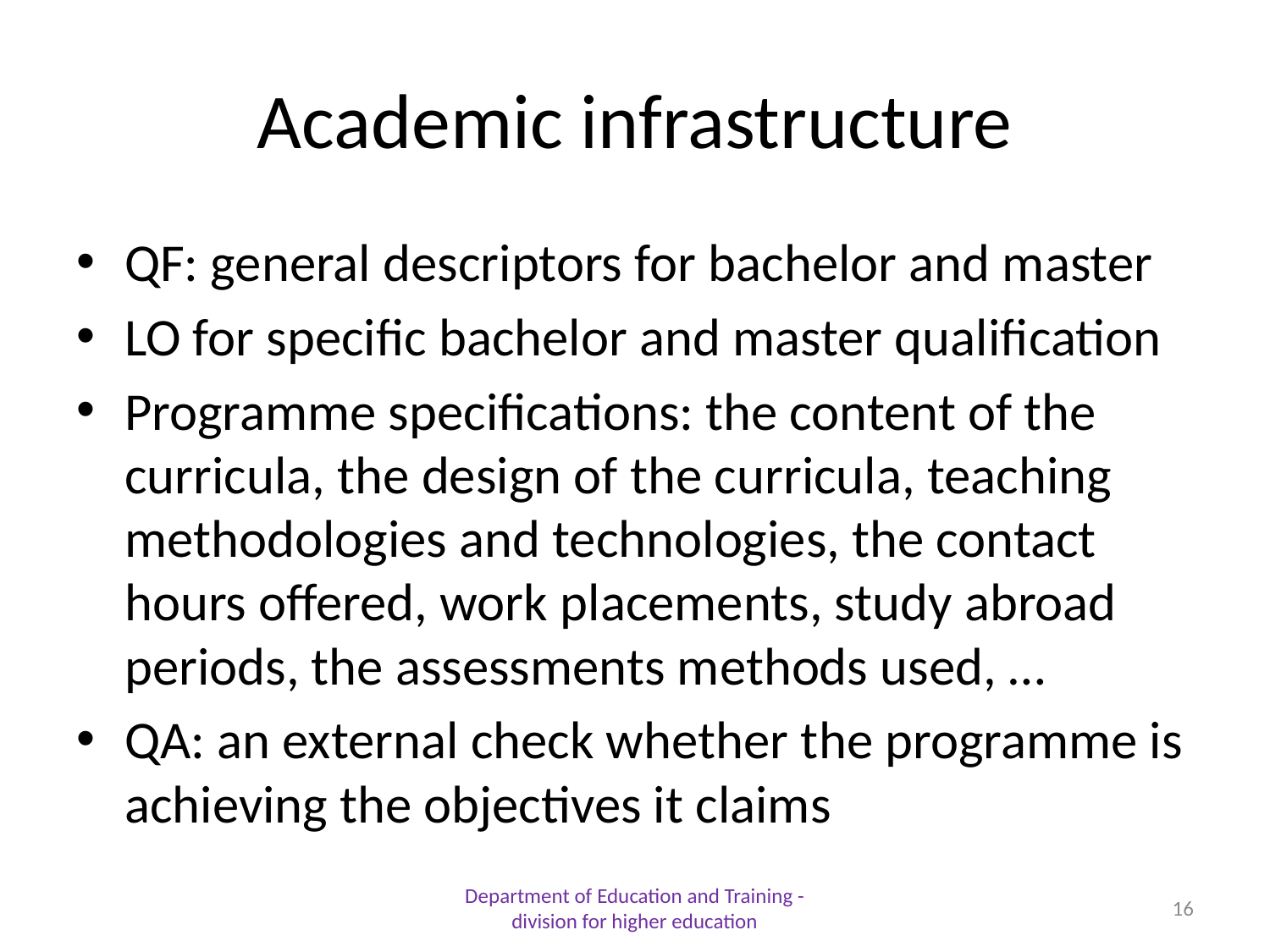

# Academic infrastructure
QF: general descriptors for bachelor and master
LO for specific bachelor and master qualification
Programme specifications: the content of the curricula, the design of the curricula, teaching methodologies and technologies, the contact hours offered, work placements, study abroad periods, the assessments methods used, …
QA: an external check whether the programme is achieving the objectives it claims
Department of Education and Training - division for higher education
16